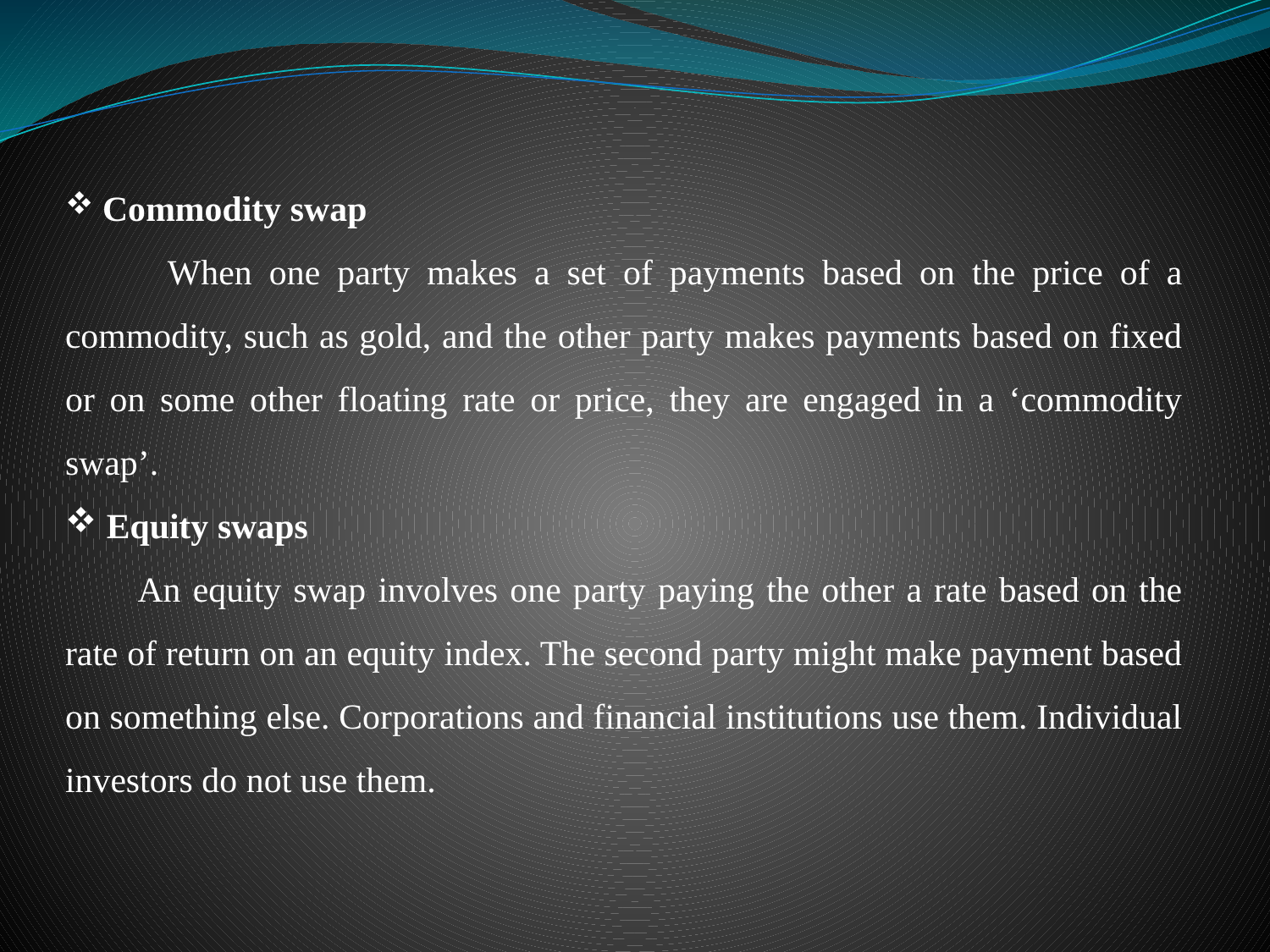

Commodity swap
      When one party makes a set of payments based on the price of a commodity, such as gold, and the other party makes payments based on fixed or on some other floating rate or price, they are engaged in a ‘commodity swap’.
 Equity swaps
      An equity swap involves one party paying the other a rate based on the rate of return on an equity index. The second party might make payment based on something else. Corporations and financial institutions use them. Individual investors do not use them.